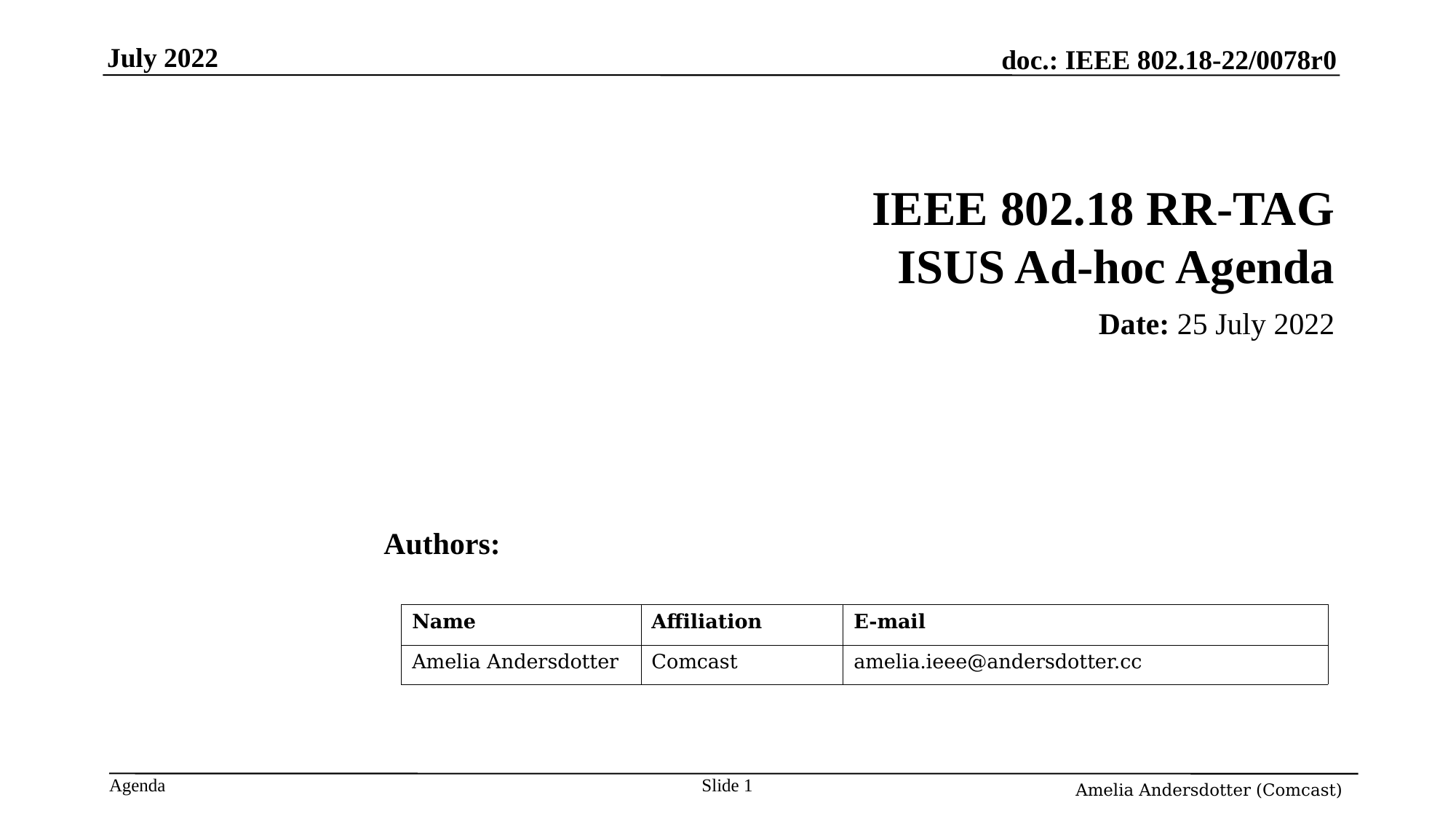

# July 2022
IEEE 802.18 RR-TAG
ISUS Ad-hoc Agenda
Date: 25 July 2022
Authors:
| Name | Affiliation | E-mail |
| --- | --- | --- |
| Amelia Andersdotter | Comcast | amelia.ieee@andersdotter.cc |
Slide 1
Amelia Andersdotter (Comcast)